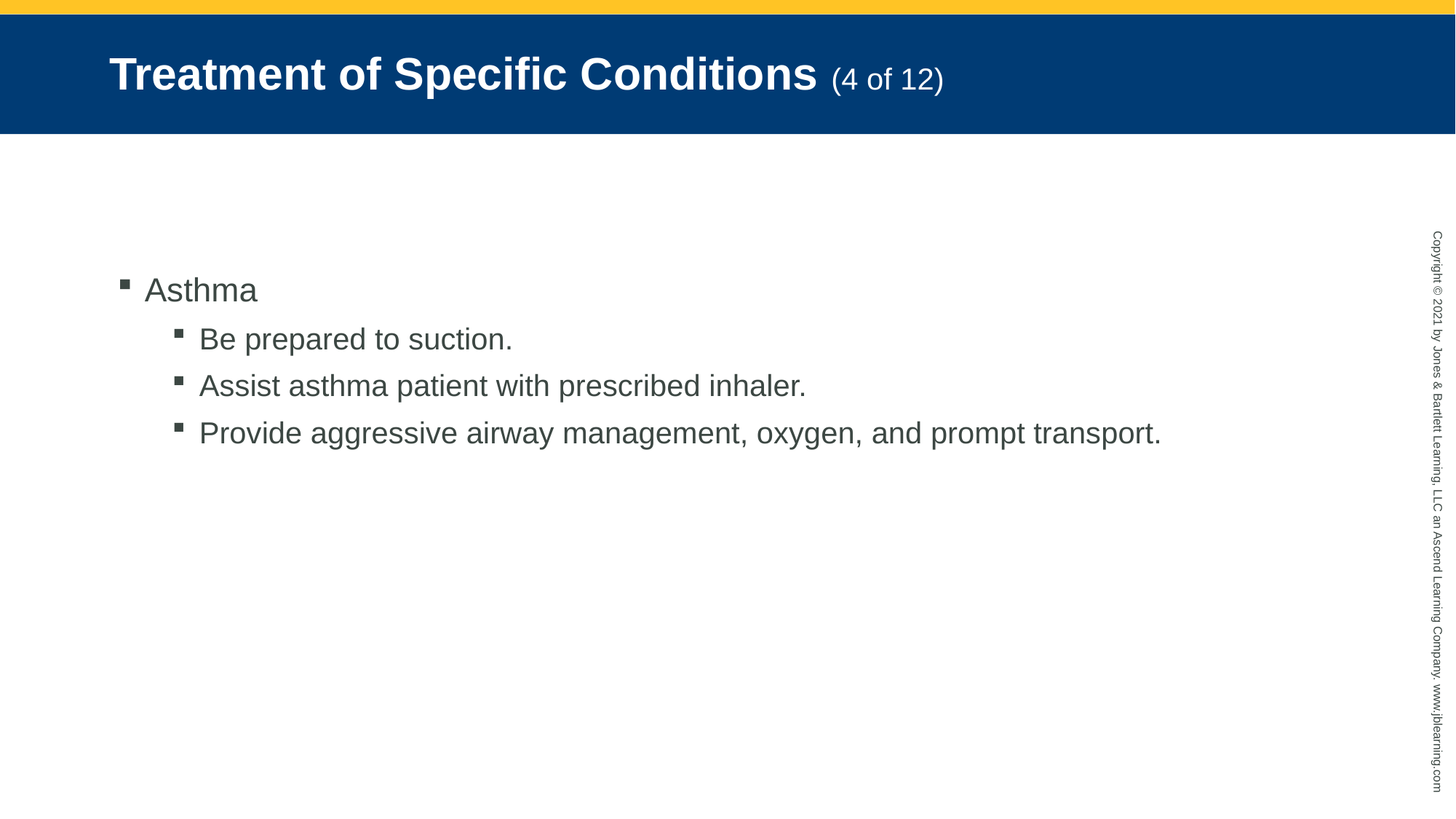

# Treatment of Specific Conditions (4 of 12)
Asthma
Be prepared to suction.
Assist asthma patient with prescribed inhaler.
Provide aggressive airway management, oxygen, and prompt transport.